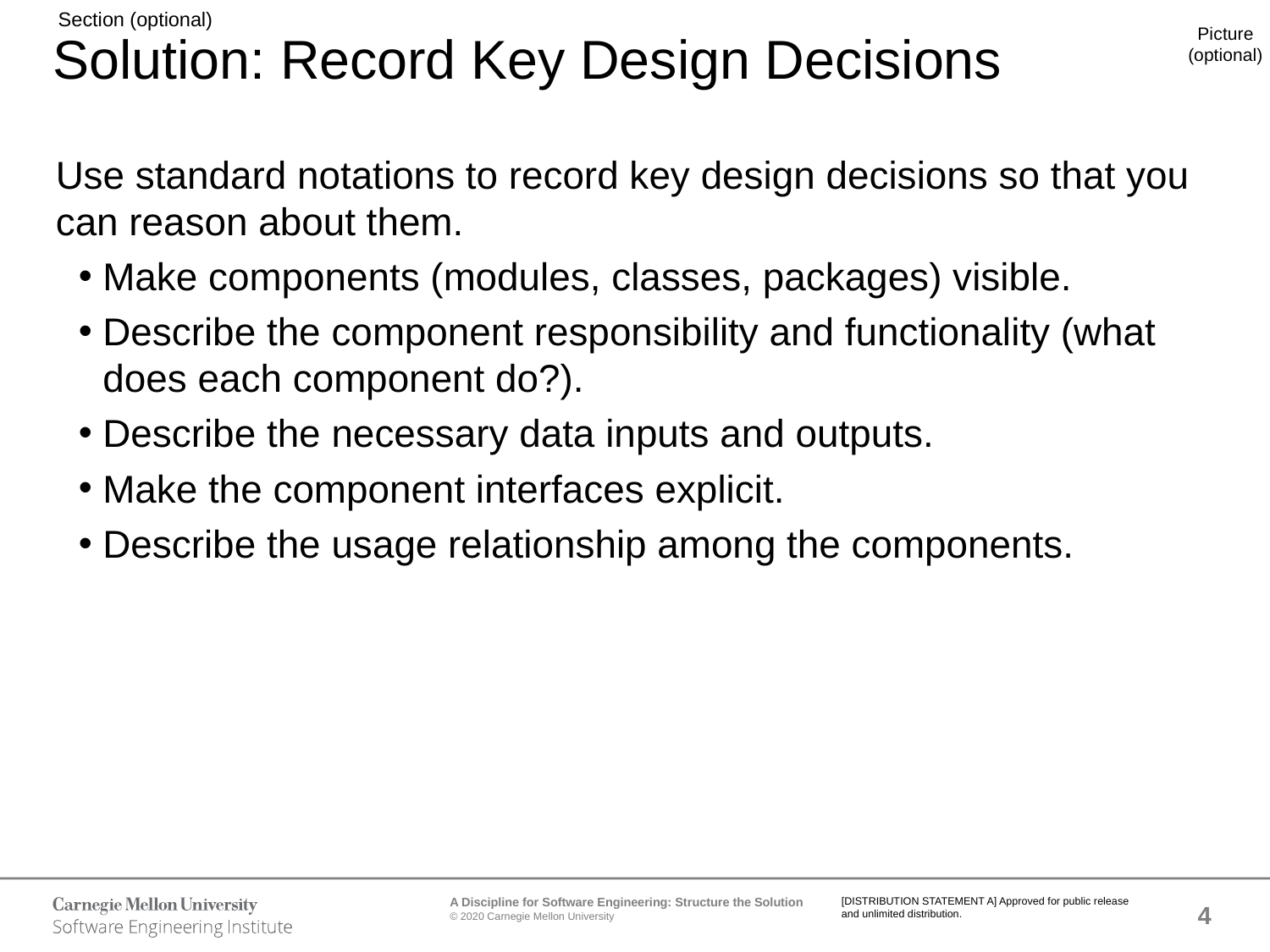

# Solution: Record Key Design Decisions
Use standard notations to record key design decisions so that you can reason about them.
Make components (modules, classes, packages) visible.
Describe the component responsibility and functionality (what  does each component do?).
Describe the necessary data inputs and outputs.
Make the component interfaces explicit.
Describe the usage relationship among the components.